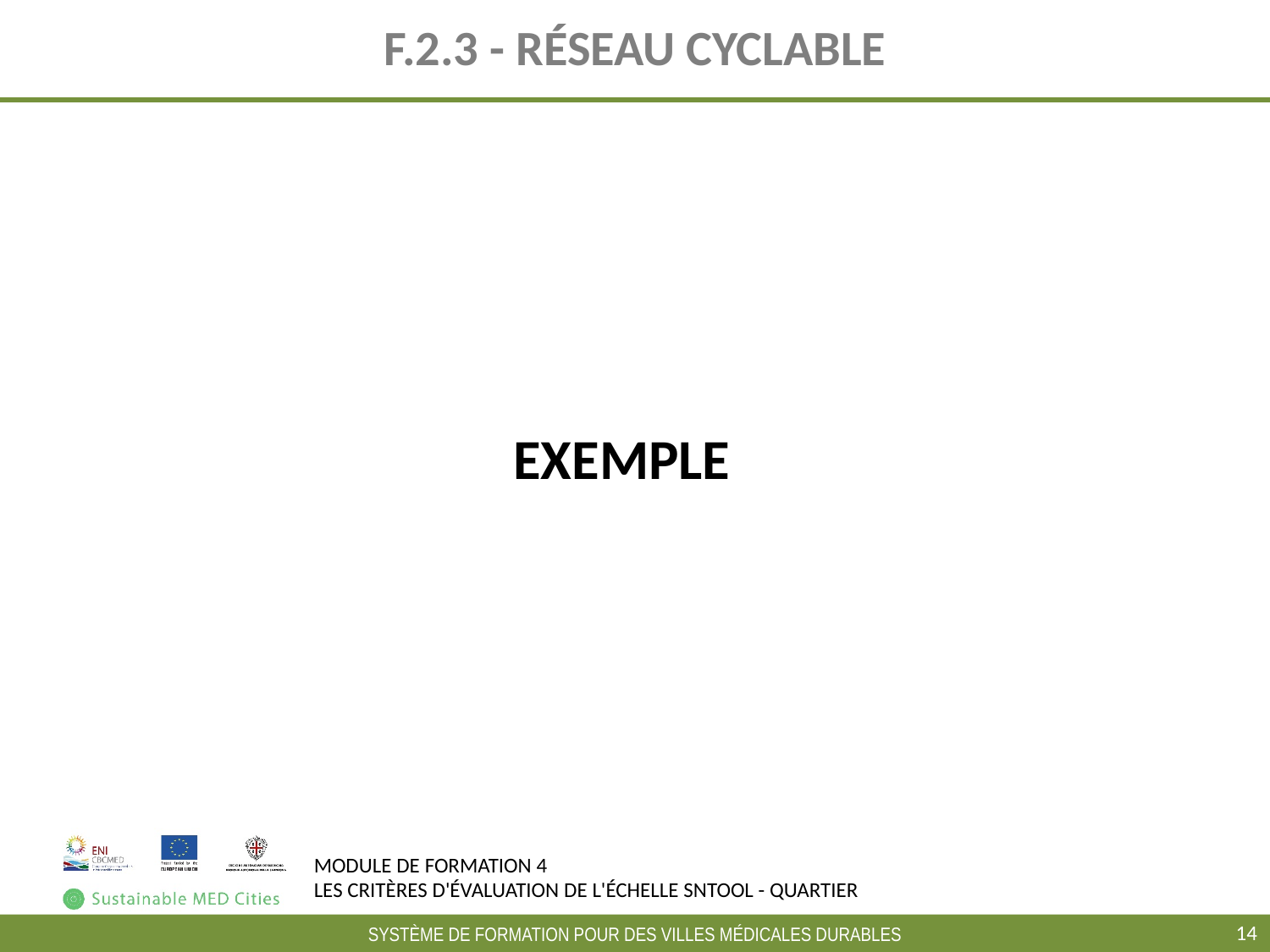

# F.2.3 - RÉSEAU CYCLABLE

EXEMPLE
14